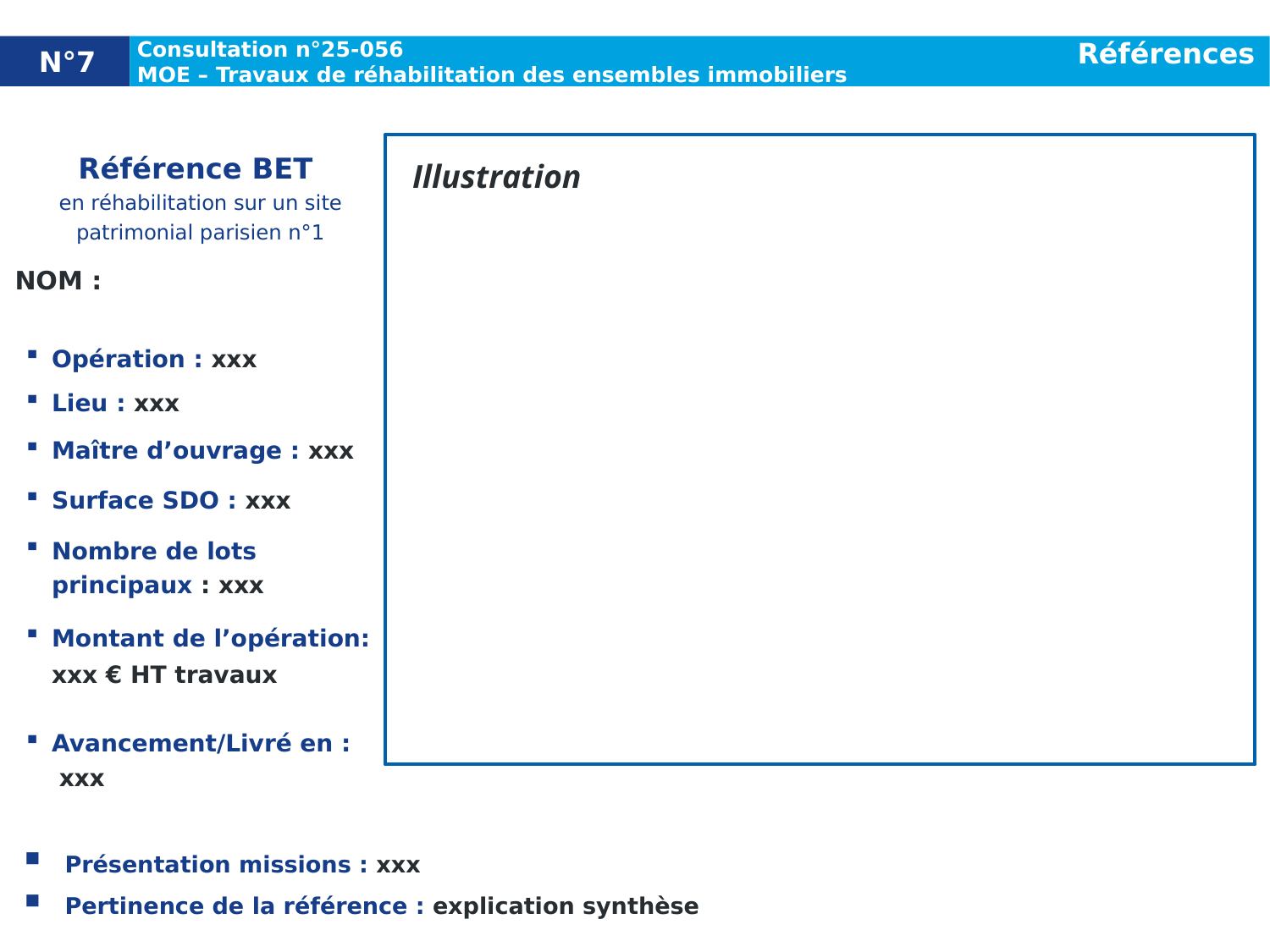

Références
Consultation n°25-056
MOE – Travaux de réhabilitation des ensembles immobiliers
N°7

Référence BET
en réhabilitation sur un site patrimonial parisien n°1

NOM :

Opération : xxx
Lieu : xxx
Maître d’ouvrage : xxx
Surface SDO : xxx
Nombre de lots principaux : xxx
Montant de l’opération: xxx € HT travaux

Avancement/Livré en :
    xxx
Illustration

Présentation missions : xxx
Pertinence de la référence : explication synthèse